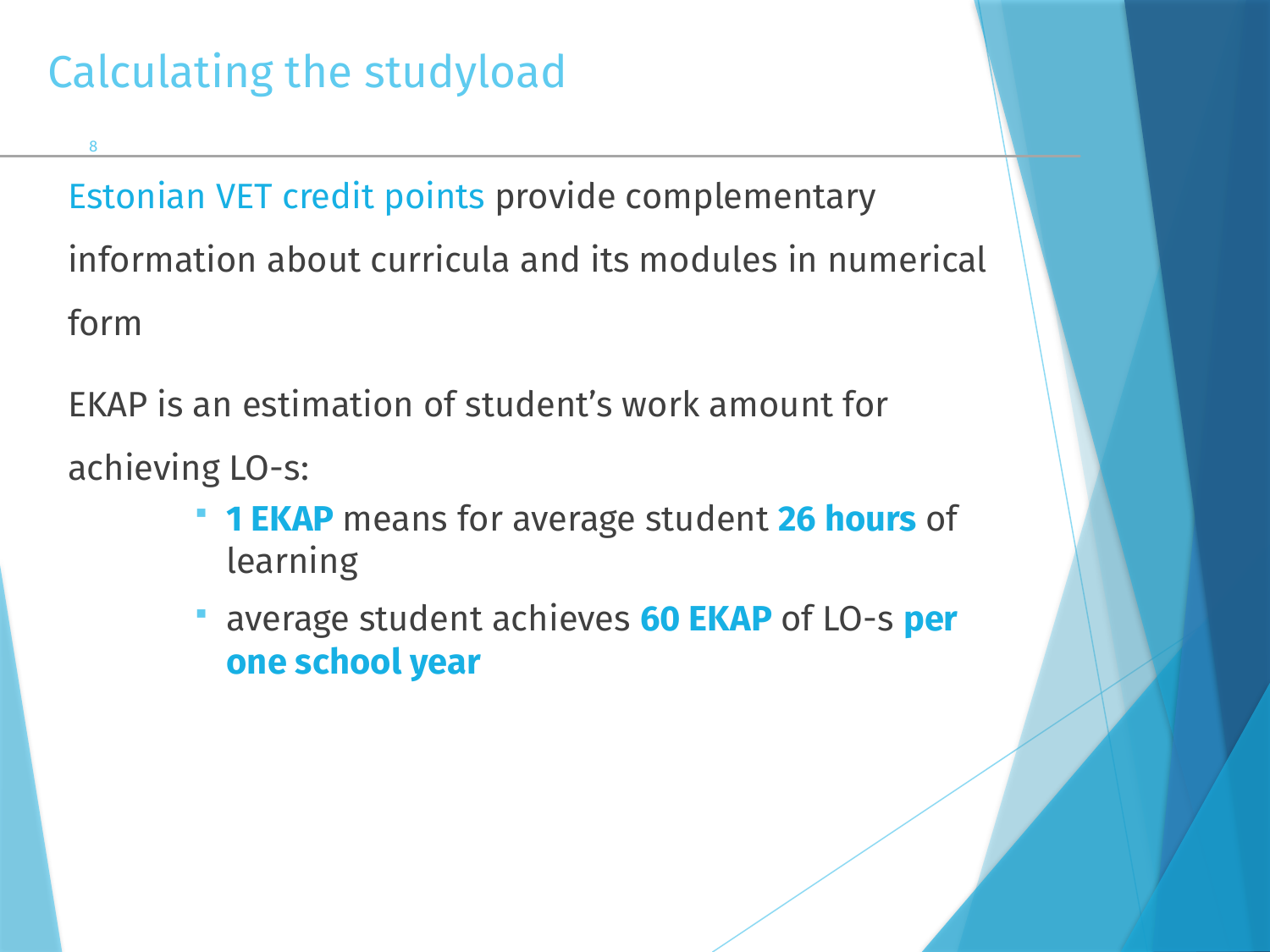

# Calculating the studyload
8
Estonian VET credit points provide complementary information about curricula and its modules in numerical form
EKAP is an estimation of student’s work amount for achieving LO-s:
1 EKAP means for average student 26 hours of learning
average student achieves 60 EKAP of LO-s per one school year